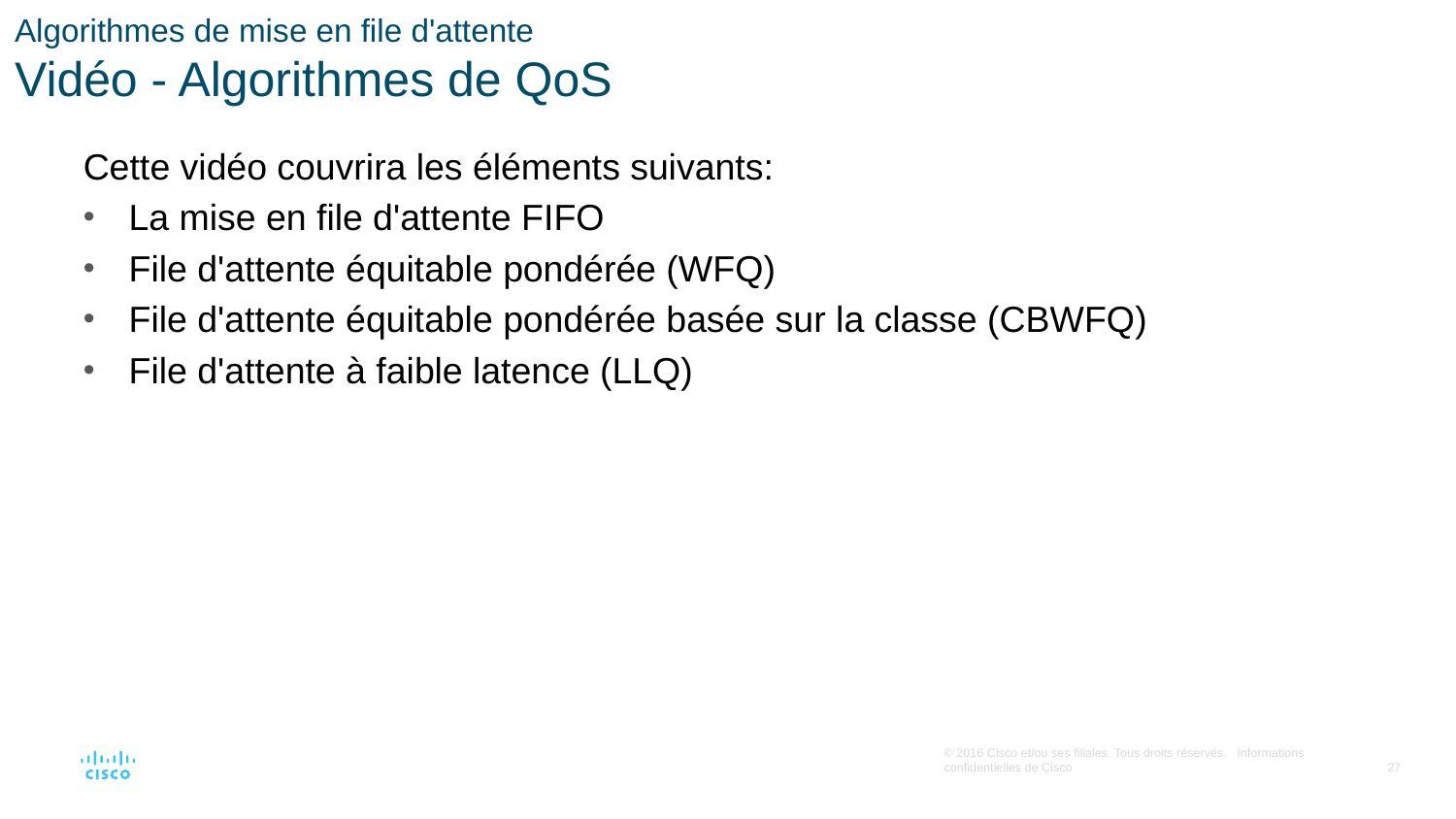

# Algorithmes de mise en file d'attente Vidéo - Algorithmes de QoS
Cette vidéo couvrira les éléments suivants:
La mise en file d'attente FIFO
File d'attente équitable pondérée (WFQ)
File d'attente équitable pondérée basée sur la classe (CBWFQ)
File d'attente à faible latence (LLQ)